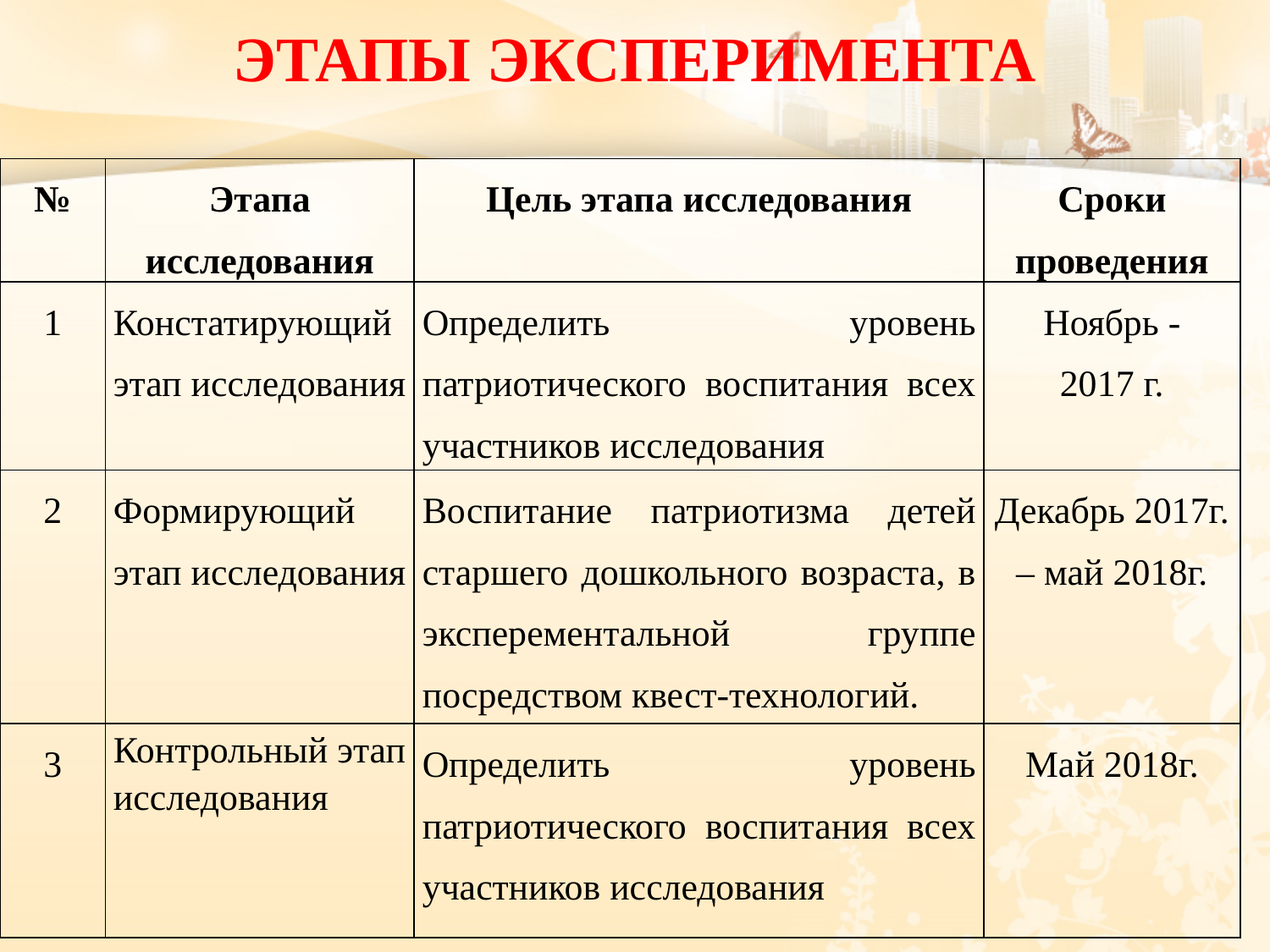

# ЭТАПЫ ЭКСПЕРИМЕНТА
| № | Этапа исследования | Цель этапа исследования | Сроки проведения |
| --- | --- | --- | --- |
| 1 | Констатирующий этап исследования | Определить уровень патриотического воспитания всех участников исследования | Ноябрь - 2017 г. |
| 2 | Формирующий этап исследования | Воспитание патриотизма детей старшего дошкольного возраста, в эксперементальной группе посредством квест-технологий. | Декабрь 2017г. – май 2018г. |
| 3 | Контрольный этап исследования | Определить уровень патриотического воспитания всех участников исследования | Май 2018г. |